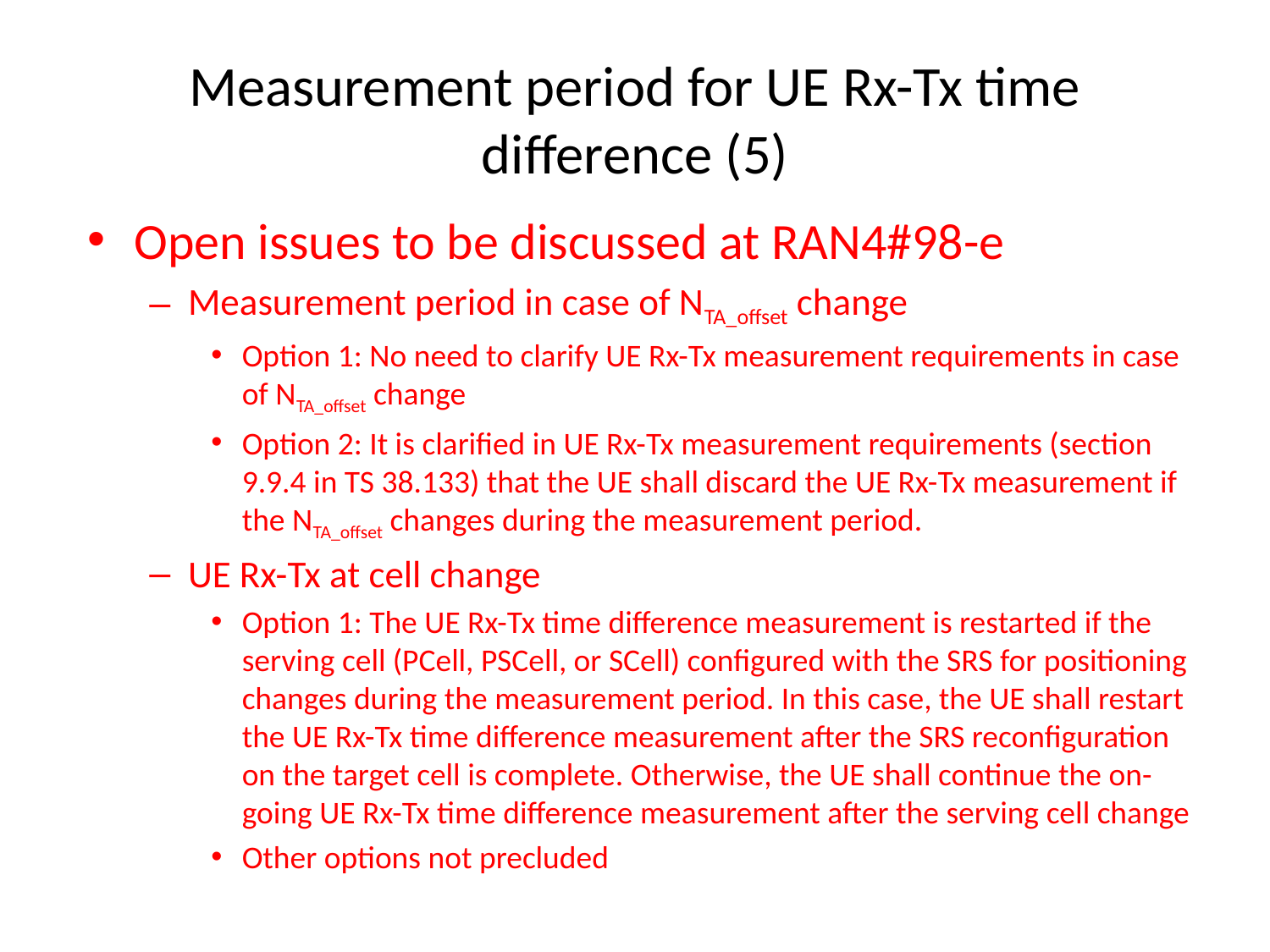

# Measurement period for UE Rx-Tx time difference (5)
Open issues to be discussed at RAN4#98-e
Measurement period in case of NTA_offset change
Option 1: No need to clarify UE Rx-Tx measurement requirements in case of NTA_offset change
Option 2: It is clarified in UE Rx-Tx measurement requirements (section 9.9.4 in TS 38.133) that the UE shall discard the UE Rx-Tx measurement if the NTA_offset changes during the measurement period.
UE Rx-Tx at cell change
Option 1: The UE Rx-Tx time difference measurement is restarted if the serving cell (PCell, PSCell, or SCell) configured with the SRS for positioning changes during the measurement period. In this case, the UE shall restart the UE Rx-Tx time difference measurement after the SRS reconfiguration on the target cell is complete. Otherwise, the UE shall continue the on-going UE Rx-Tx time difference measurement after the serving cell change
Other options not precluded